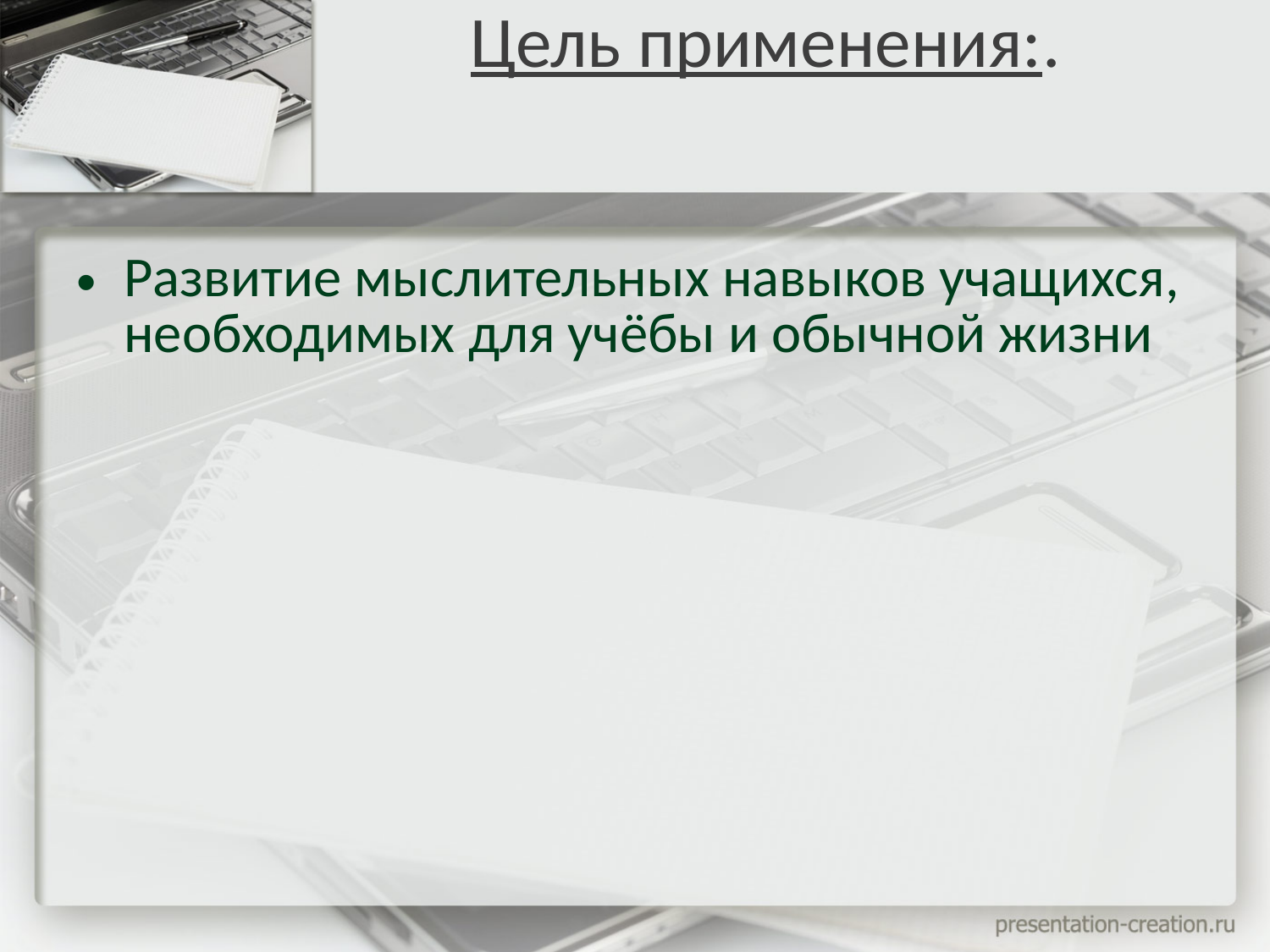

# Цель применения:.
Развитие мыслительных навыков учащихся, необходимых для учёбы и обычной жизни